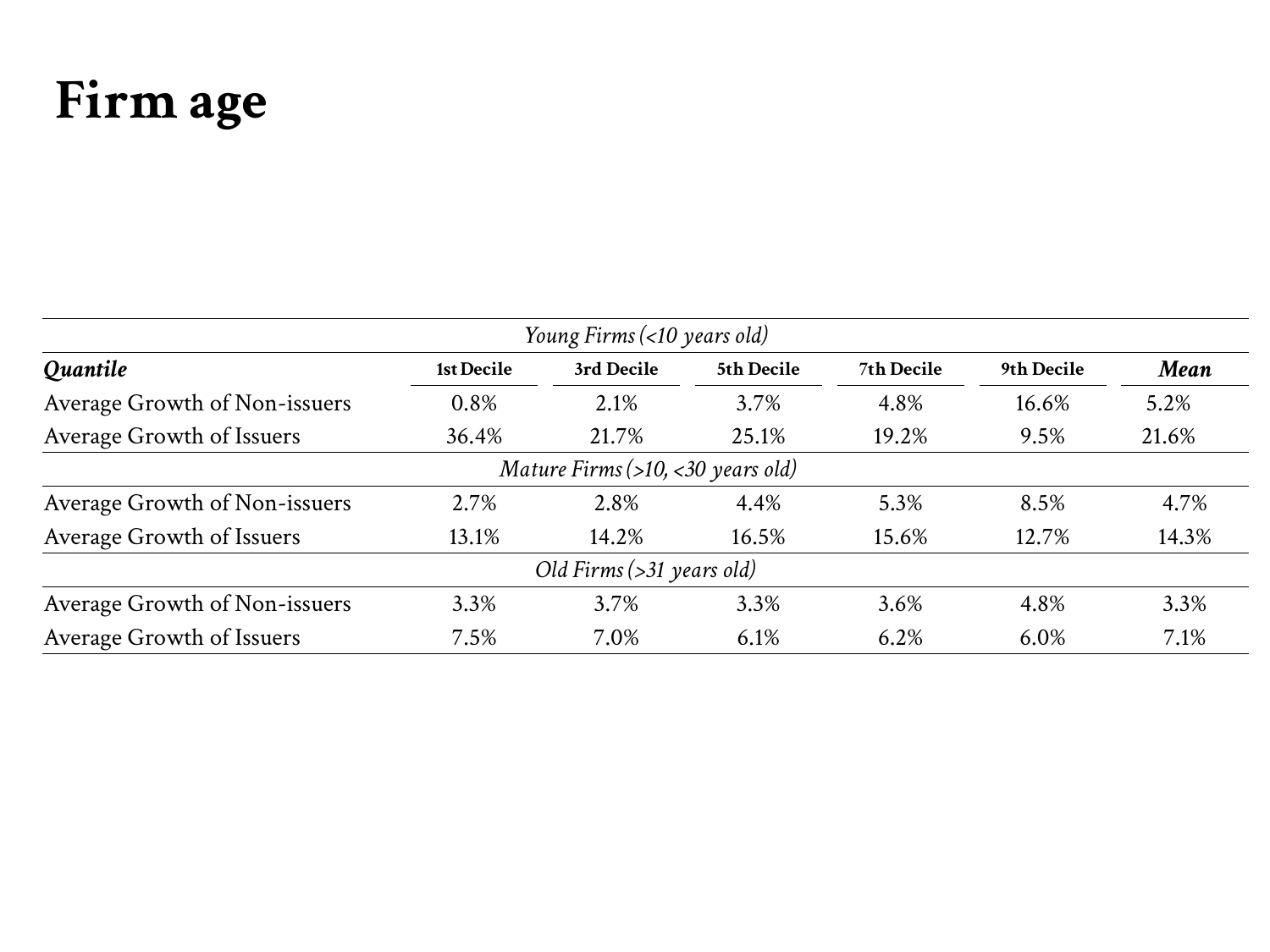

Firm age
| Young Firms (<10 years old) |  |  |  |  |  |  |  |  |  |  |  |  |  |
| --- | --- | --- | --- | --- | --- | --- | --- | --- | --- | --- | --- | --- | --- |
| Quantile |  | 1st Decile |  | 3rd Decile |  | 5th Decile |  | 7th Decile |  | 9th Decile |  | Mean |  |
| Average Growth of Non-issuers |  | 0.8% |  | 2.1% |  | 3.7% |  | 4.8% |  | 16.6% |  | 5.2% |  |
| Average Growth of Issuers |  | 36.4% |  | 21.7% |  | 25.1% |  | 19.2% |  | 9.5% |  | 21.6% |  |
| Mature Firms (>10, <30 years old) |  |  |  |  |  |  |  |  |  |  |  |  |  |
| Average Growth of Non-issuers |  | 2.7% |  | 2.8% |  | 4.4% |  | 5.3% |  | 8.5% |  | 4.7% |  |
| Average Growth of Issuers |  | 13.1% |  | 14.2% |  | 16.5% |  | 15.6% |  | 12.7% |  | 14.3% |  |
| Old Firms (>31 years old) |  |  |  |  |  |  |  |  |  |  |  |  |  |
| Average Growth of Non-issuers |  | 3.3% |  | 3.7% |  | 3.3% |  | 3.6% |  | 4.8% |  | 3.3% |  |
| Average Growth of Issuers |  | 7.5% |  | 7.0% |  | 6.1% |  | 6.2% |  | 6.0% |  | 7.1% |  |